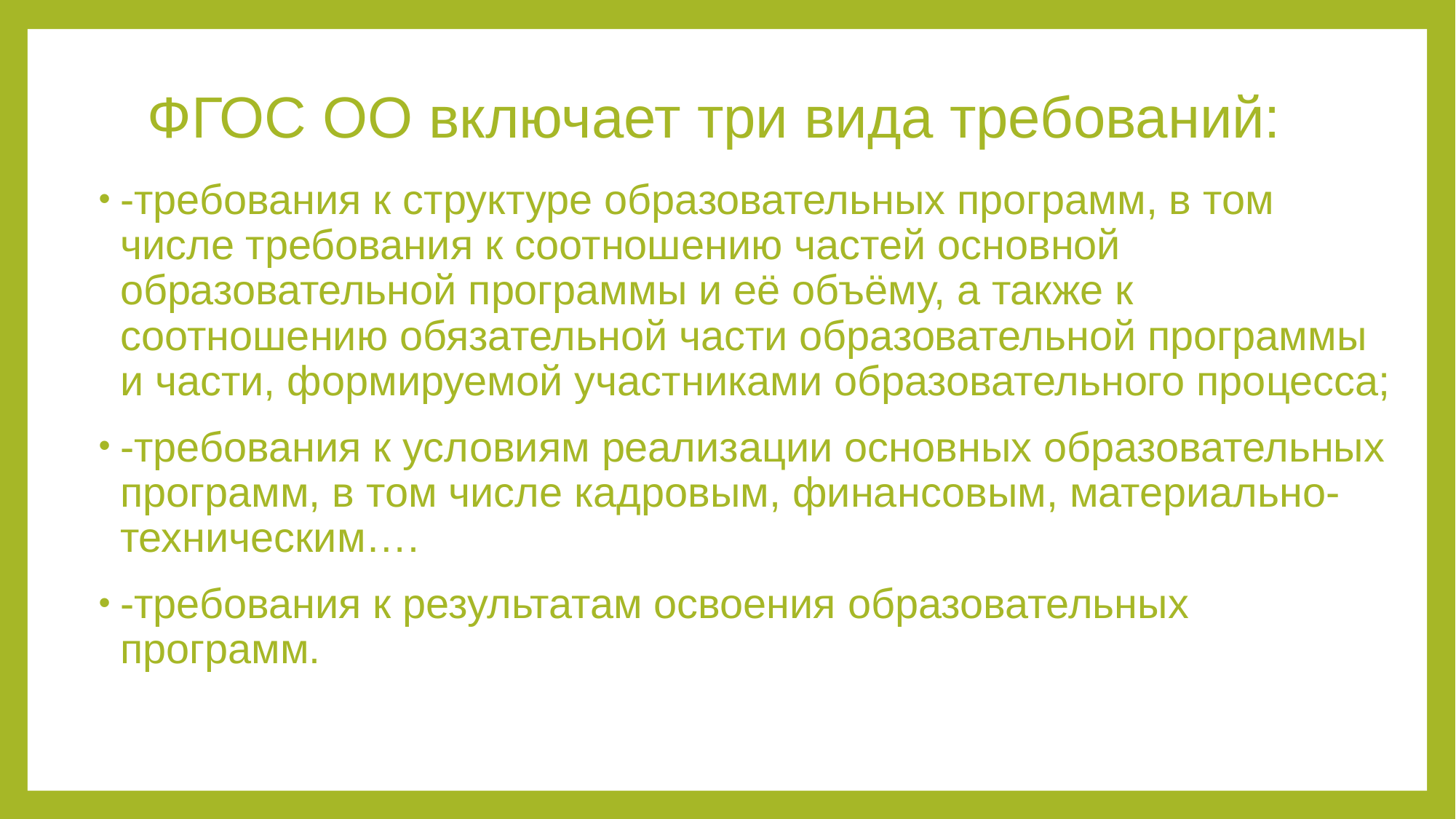

# ФГОС ОО включает три вида требований:
-требования к структуре образовательных программ, в том числе требования к соотношению частей основной образовательной программы и её объёму, а также к соотношению обязательной части образовательной программы и части, формируемой участниками образовательного процесса;
-требования к условиям реализации основных образовательных программ, в том числе кадровым, финансовым, материально-техническим….
-требования к результатам освоения образовательных программ.